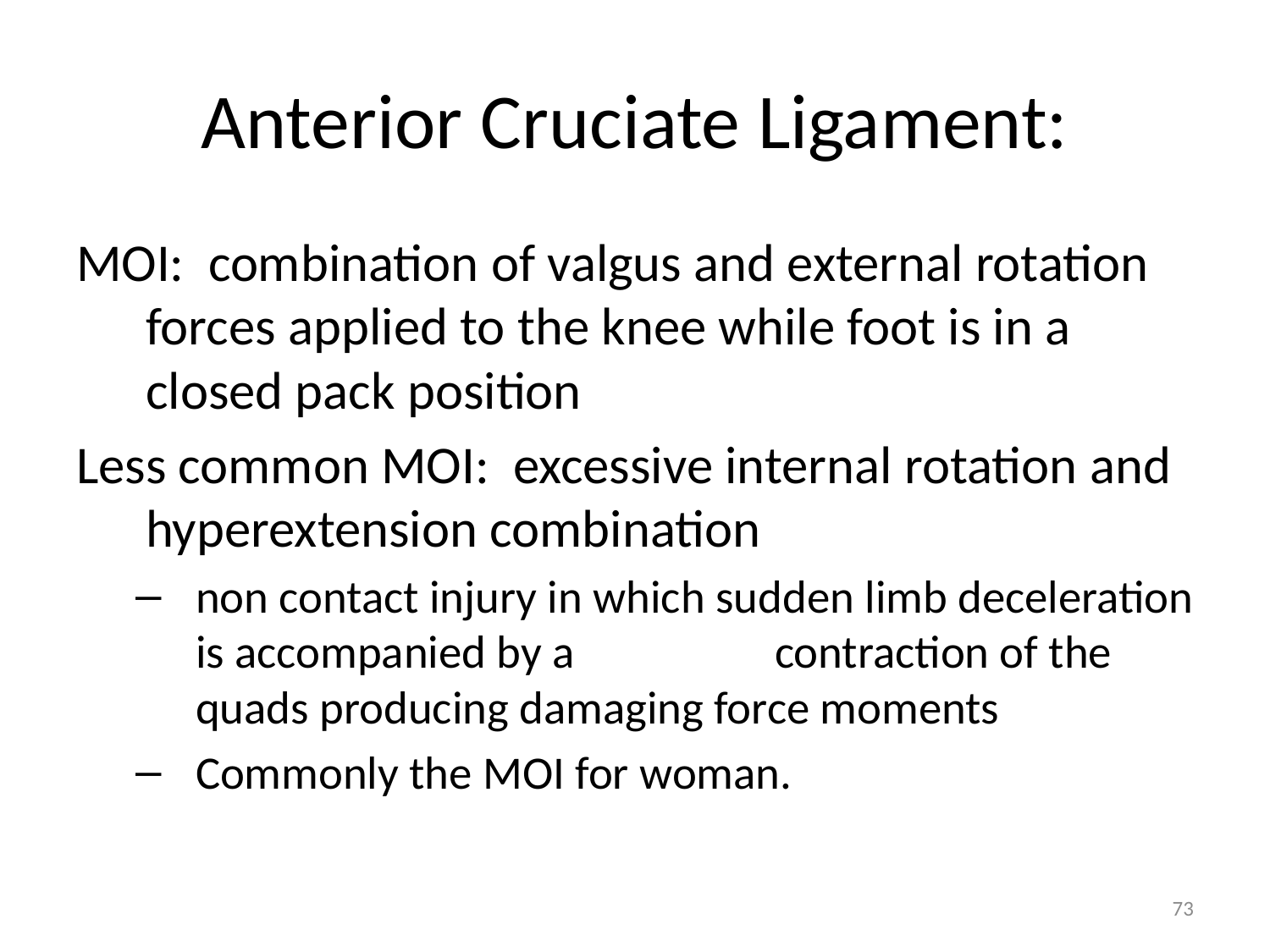

# Anterior Cruciate Ligament:
MOI:  combination of valgus and external rotation forces applied to the knee while foot is in a closed pack position
Less common MOI:  excessive internal rotation and hyperextension combination
non contact injury in which sudden limb deceleration is accompanied by a                   contraction of the quads producing damaging force moments
Commonly the MOI for woman.
73